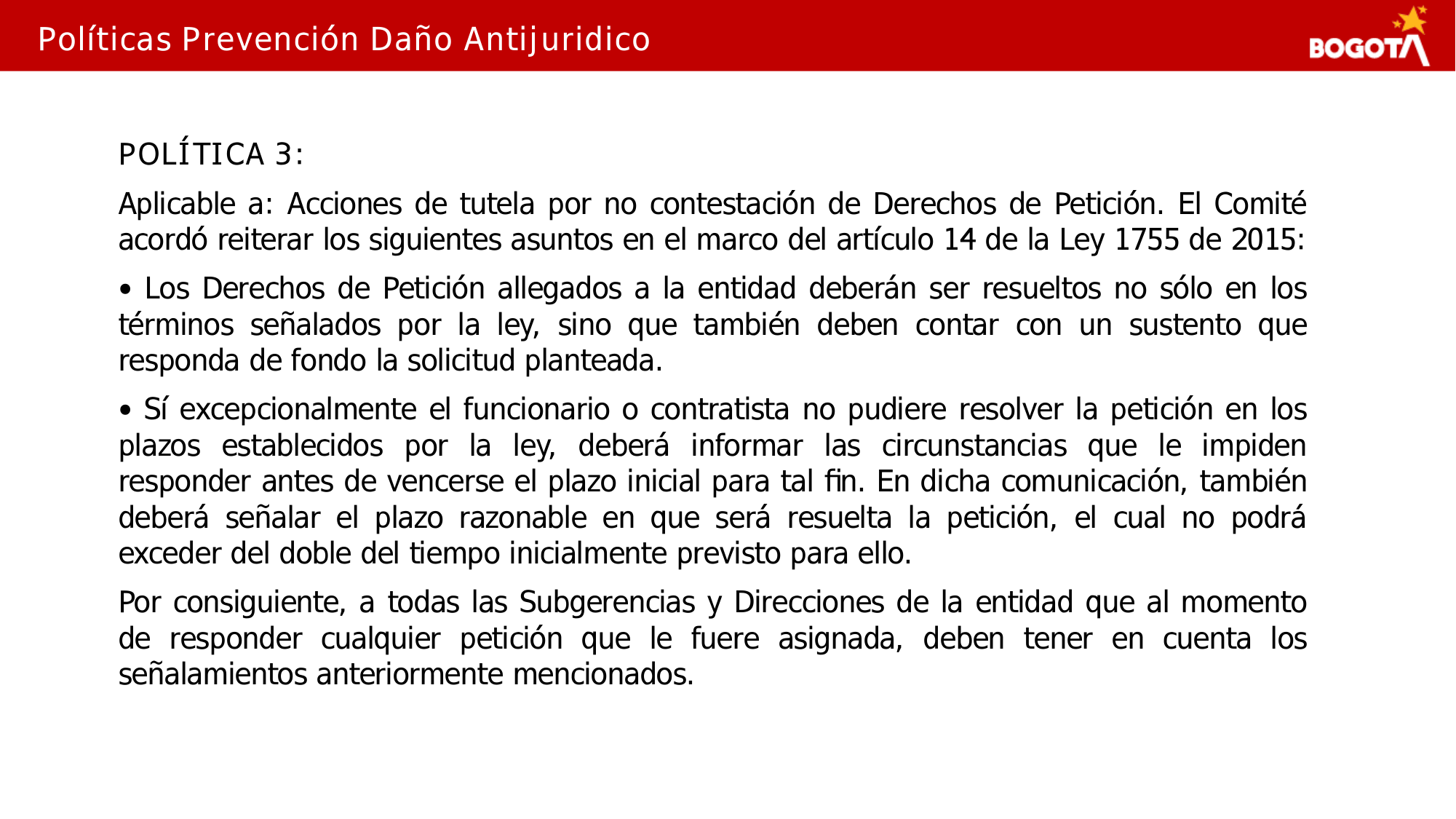

Políticas Prevención Daño Antijuridico
POLÍTICA 3:
Aplicable a: Acciones de tutela por no contestación de Derechos de Petición. El Comité acordó reiterar los siguientes asuntos en el marco del artículo 14 de la Ley 1755 de 2015:
• Los Derechos de Petición allegados a la entidad deberán ser resueltos no sólo en los términos señalados por la ley, sino que también deben contar con un sustento que responda de fondo la solicitud planteada.
• Sí excepcionalmente el funcionario o contratista no pudiere resolver la petición en los plazos establecidos por la ley, deberá informar las circunstancias que le impiden responder antes de vencerse el plazo inicial para tal fin. En dicha comunicación, también deberá señalar el plazo razonable en que será resuelta la petición, el cual no podrá exceder del doble del tiempo inicialmente previsto para ello.
Por consiguiente, a todas las Subgerencias y Direcciones de la entidad que al momento de responder cualquier petición que le fuere asignada, deben tener en cuenta los señalamientos anteriormente mencionados.